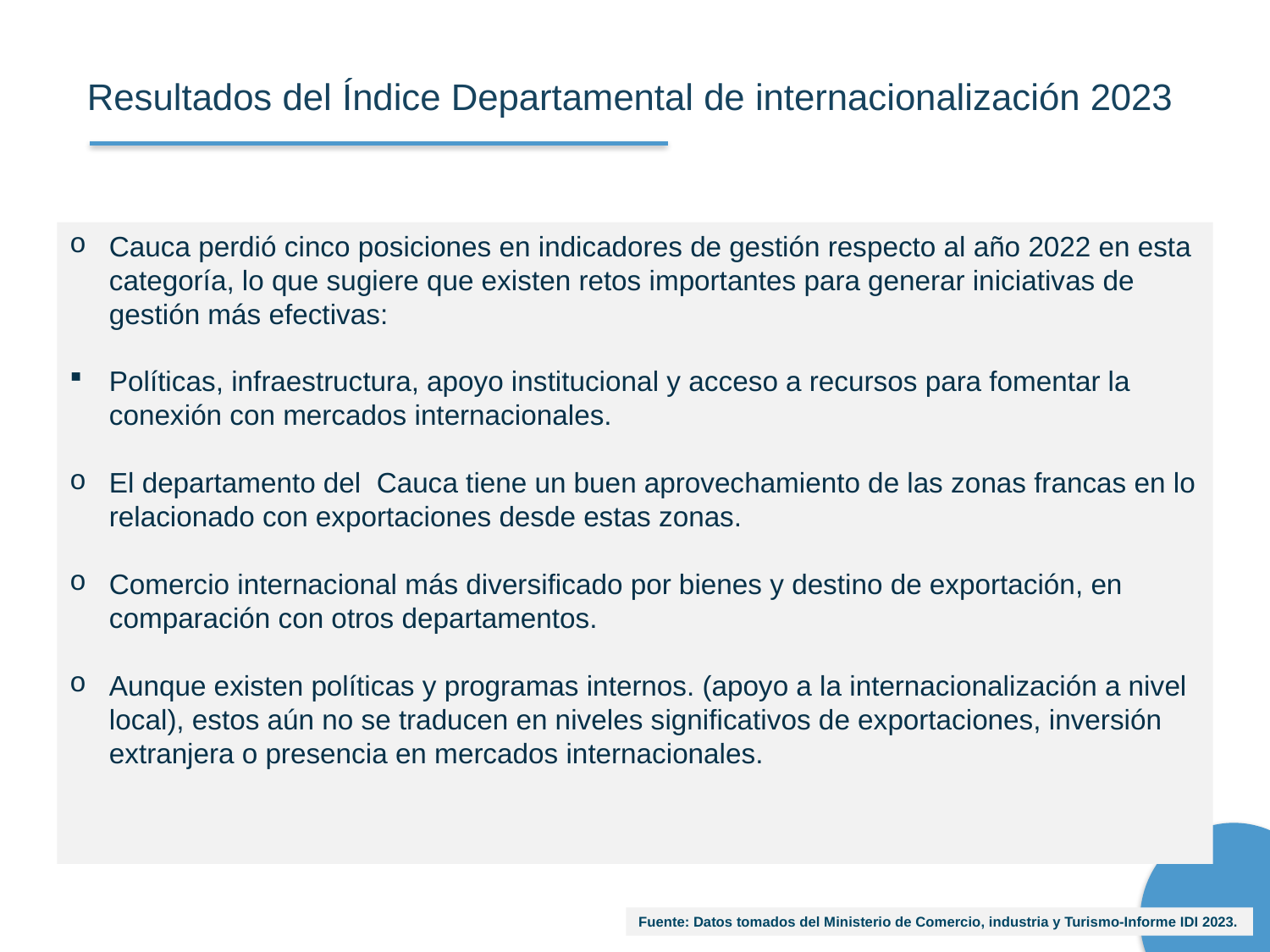

Resultados del Índice Departamental de internacionalización 2023
Cauca perdió cinco posiciones en indicadores de gestión respecto al año 2022 en esta categoría, lo que sugiere que existen retos importantes para generar iniciativas de gestión más efectivas:

Políticas, infraestructura, apoyo institucional y acceso a recursos para fomentar la conexión con mercados internacionales.

El departamento del  Cauca tiene un buen aprovechamiento de las zonas francas en lo relacionado con exportaciones desde estas zonas.

Comercio internacional más diversificado por bienes y destino de exportación, en comparación con otros departamentos.

Aunque existen políticas y programas internos. (apoyo a la internacionalización a nivel local), estos aún no se traducen en niveles significativos de exportaciones, inversión extranjera o presencia en mercados internacionales.

Fuente: Datos tomados del Ministerio de Comercio, industria y Turismo-Informe IDI 2023.